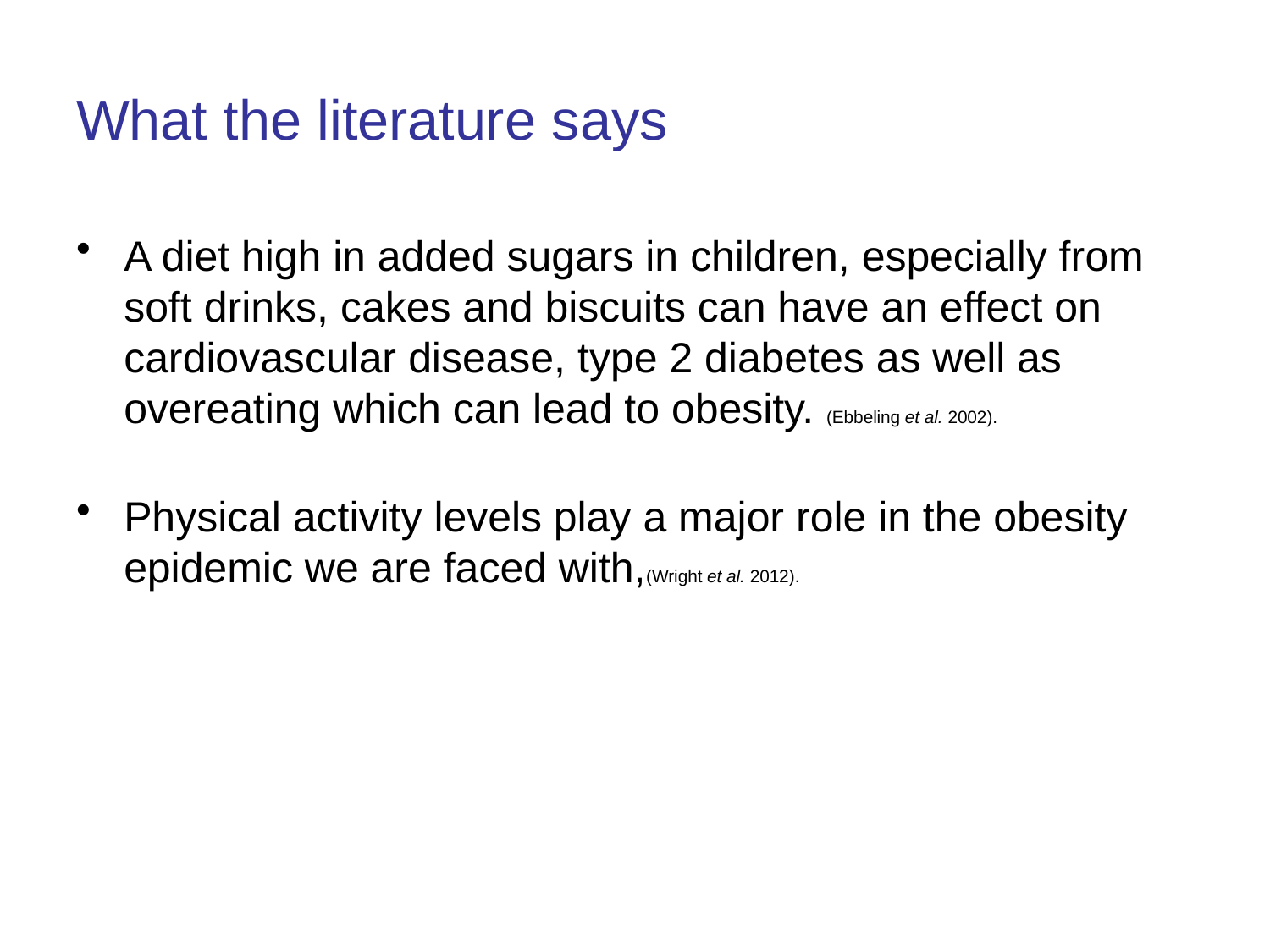

# What the literature says
A diet high in added sugars in children, especially from soft drinks, cakes and biscuits can have an effect on cardiovascular disease, type 2 diabetes as well as overeating which can lead to obesity. (Ebbeling et al. 2002).

Physical activity levels play a major role in the obesity epidemic we are faced with,(Wright et al. 2012).